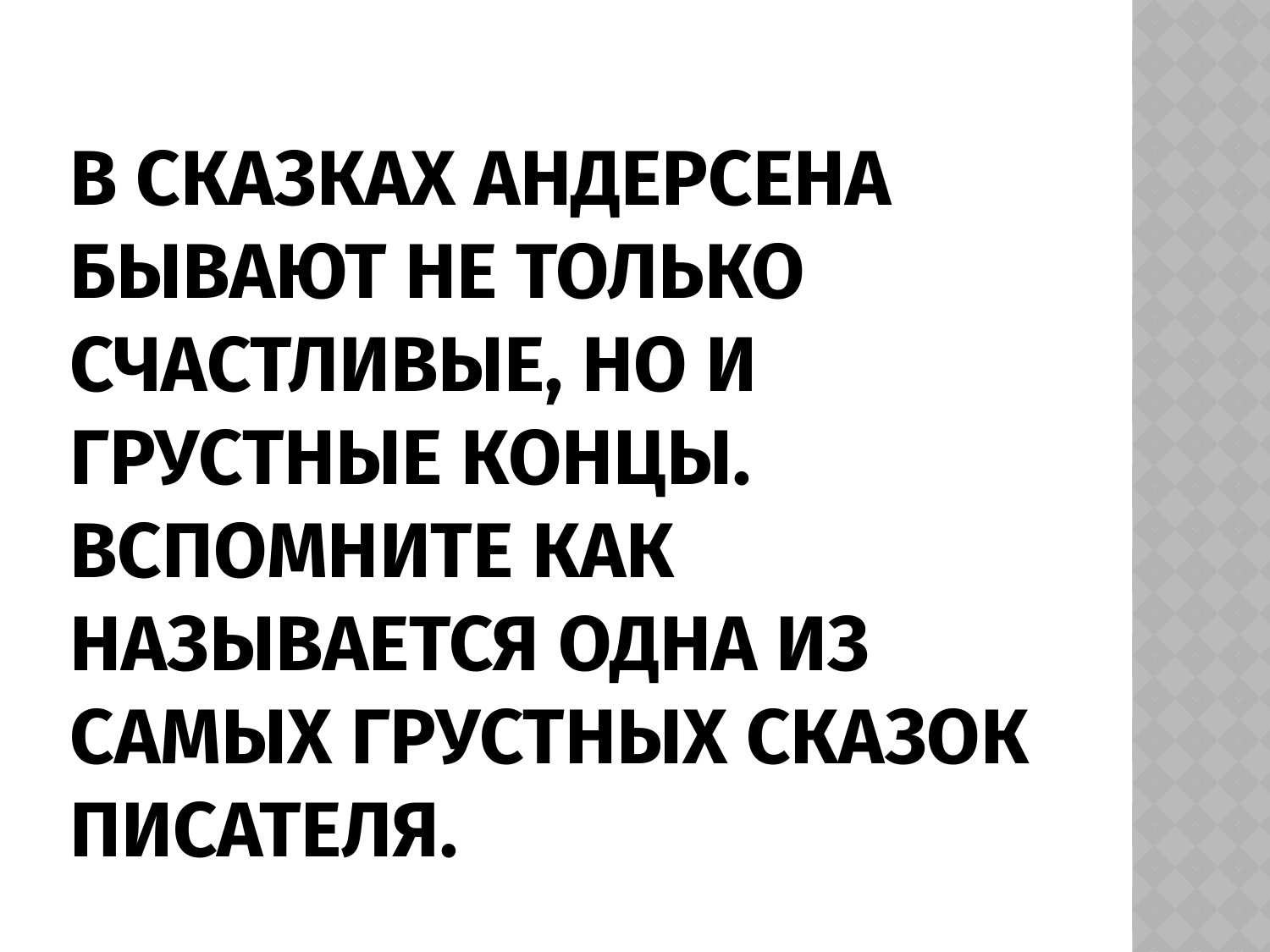

# В сказках Андерсена бывают не только счастливые, но и грустные концы. Вспомните как называется одна из самых грустных сказок писателя.